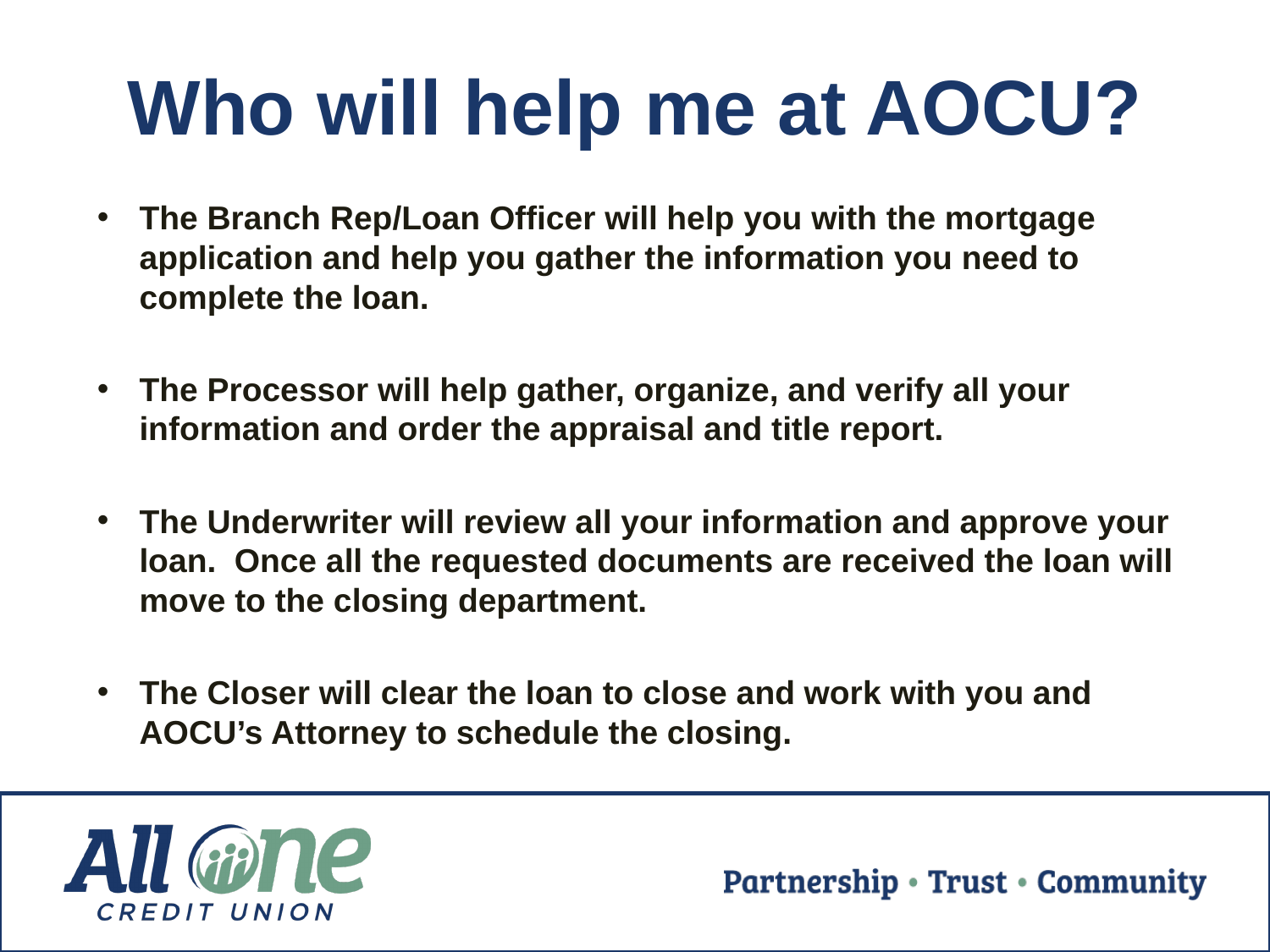

# Who will help me at AOCU?
The Branch Rep/Loan Officer will help you with the mortgage application and help you gather the information you need to complete the loan.

The Processor will help gather, organize, and verify all your information and order the appraisal and title report.

The Underwriter will review all your information and approve your loan.  Once all the requested documents are received the loan will move to the closing department.

The Closer will clear the loan to close and work with you and AOCU’s Attorney to schedule the closing.